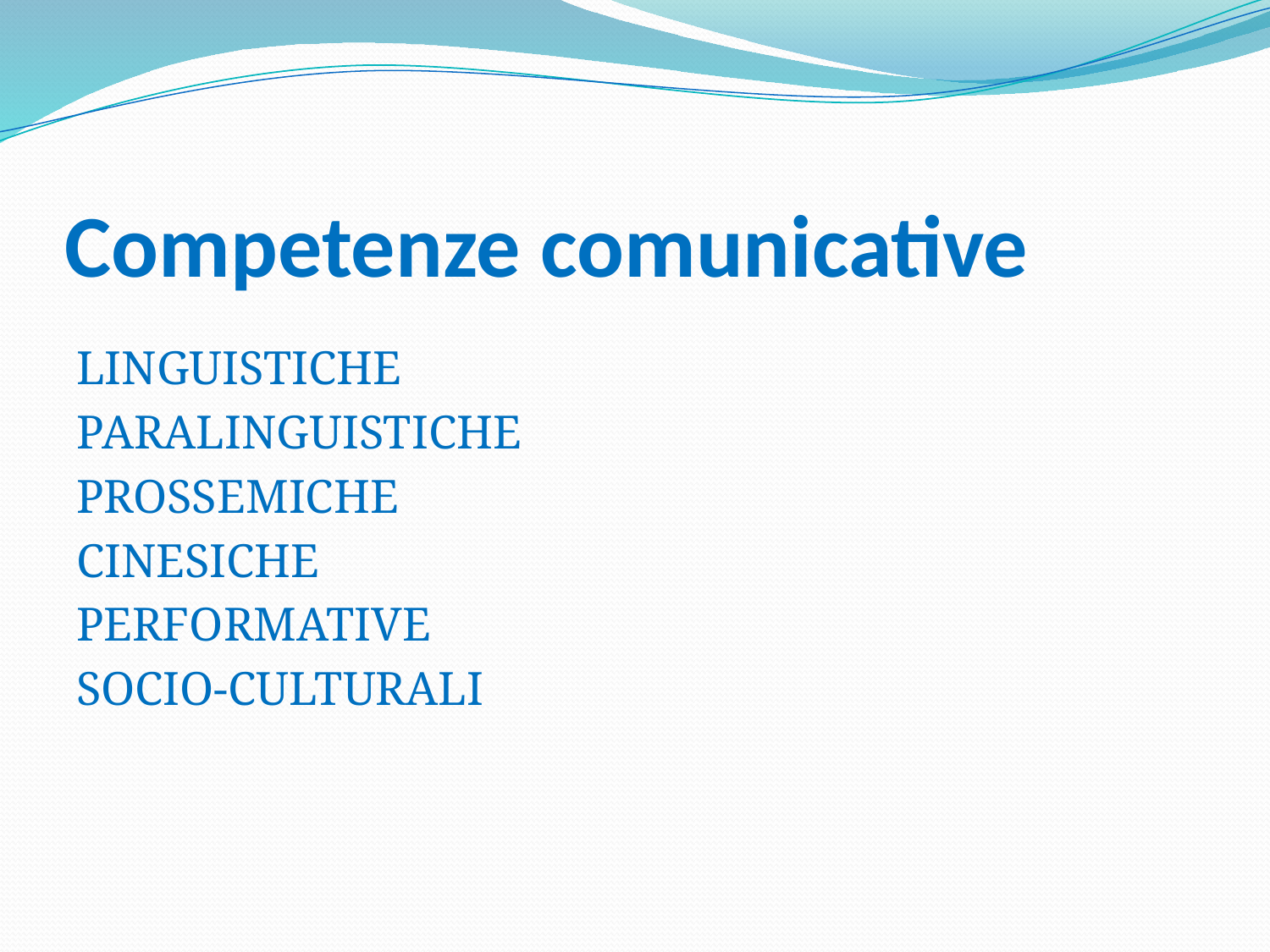

# Competenze comunicative

LINGUISTICHE
PARALINGUISTICHE
PROSSEMICHE
CINESICHE
PERFORMATIVE
SOCIO-CULTURALI